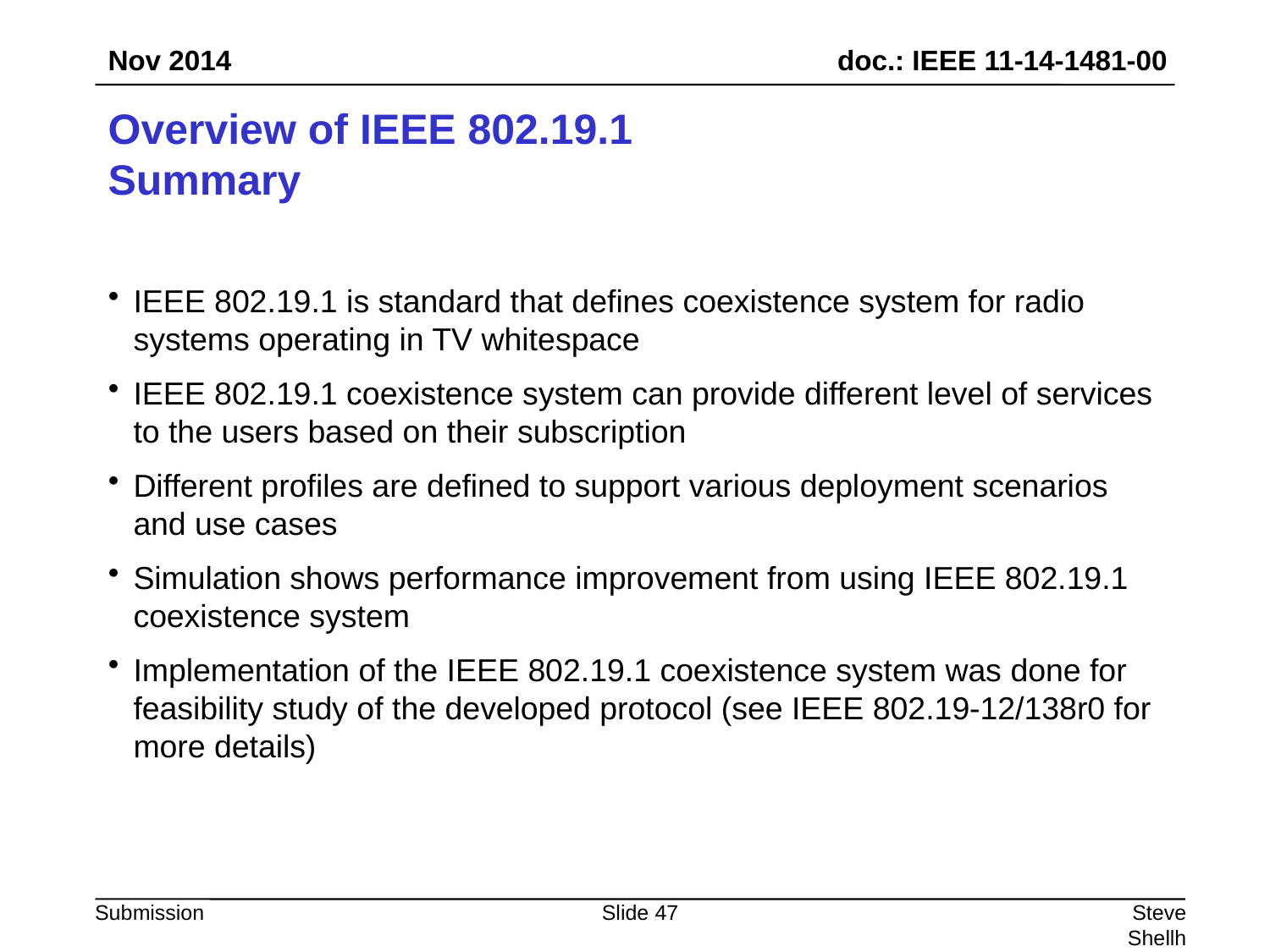

Nov 2014
# Overview of IEEE 802.19.1 Summary
IEEE 802.19.1 is standard that defines coexistence system for radio systems operating in TV whitespace
IEEE 802.19.1 coexistence system can provide different level of services to the users based on their subscription
Different profiles are defined to support various deployment scenarios and use cases
Simulation shows performance improvement from using IEEE 802.19.1 coexistence system
Implementation of the IEEE 802.19.1 coexistence system was done for feasibility study of the developed protocol (see IEEE 802.19-12/138r0 for more details)
Slide 47
Steve Shellhammer, Qualcomm